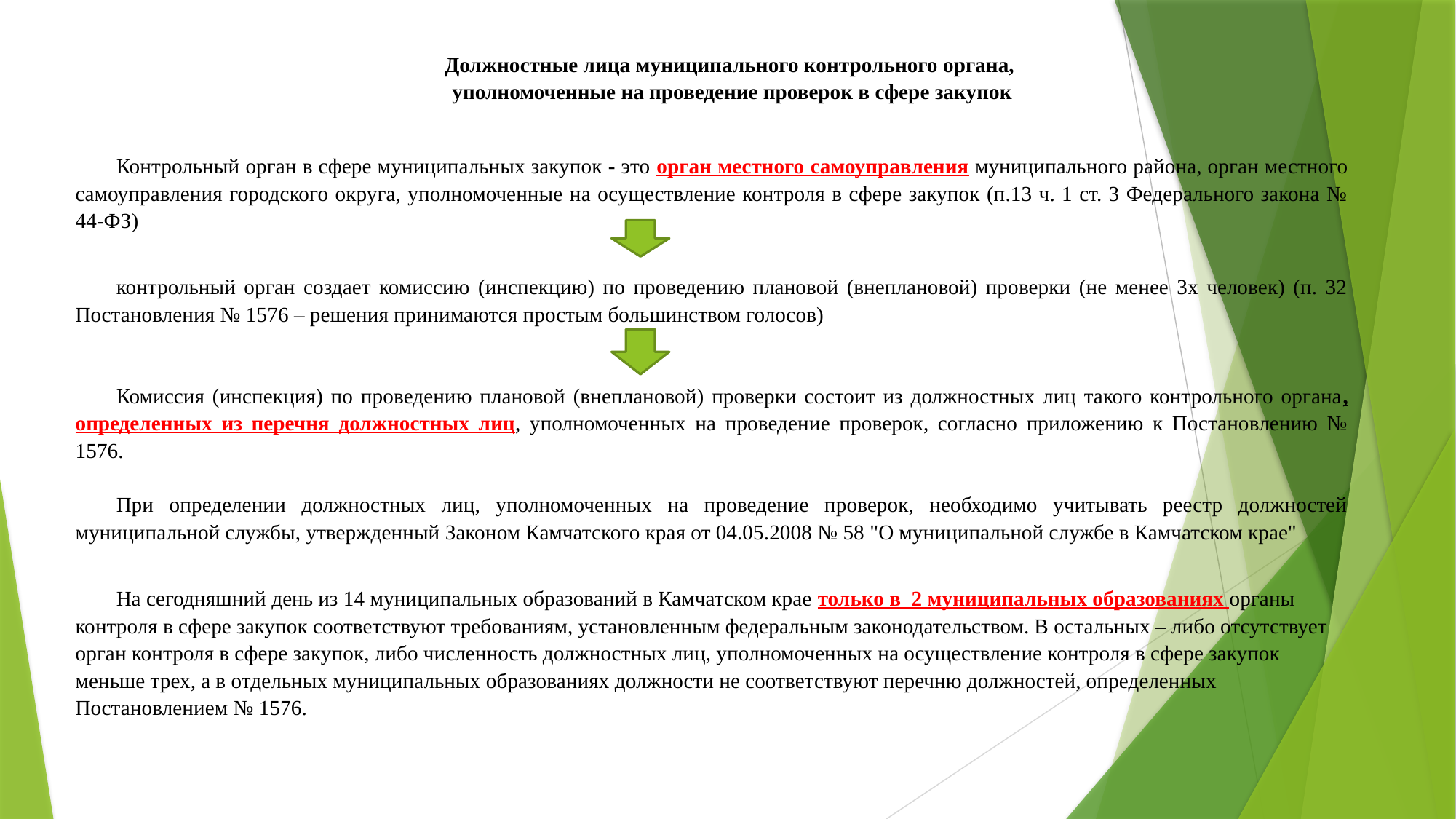

Должностные лица муниципального контрольного органа,
уполномоченные на проведение проверок в сфере закупок

Контрольный орган в сфере муниципальных закупок - это орган местного самоуправления муниципального района, орган местного самоуправления городского округа, уполномоченные на осуществление контроля в сфере закупок (п.13 ч. 1 ст. 3 Федерального закона № 44-ФЗ)

контрольный орган создает комиссию (инспекцию) по проведению плановой (внеплановой) проверки (не менее 3х человек) (п. 32 Постановления № 1576 – решения принимаются простым большинством голосов)

Комиссия (инспекция) по проведению плановой (внеплановой) проверки состоит из должностных лиц такого контрольного органа, определенных из перечня должностных лиц, уполномоченных на проведение проверок, согласно приложению к Постановлению № 1576.

При определении должностных лиц, уполномоченных на проведение проверок, необходимо учитывать реестр должностей муниципальной службы, утвержденный Законом Камчатского края от 04.05.2008 № 58 "О муниципальной службе в Камчатском крае"

На сегодняшний день из 14 муниципальных образований в Камчатском крае только в  2 муниципальных образованиях органы контроля в сфере закупок соответствуют требованиям, установленным федеральным законодательством. В остальных – либо отсутствует орган контроля в сфере закупок, либо численность должностных лиц, уполномоченных на осуществление контроля в сфере закупок меньше трех, а в отдельных муниципальных образованиях должности не соответствуют перечню должностей, определенных Постановлением № 1576.